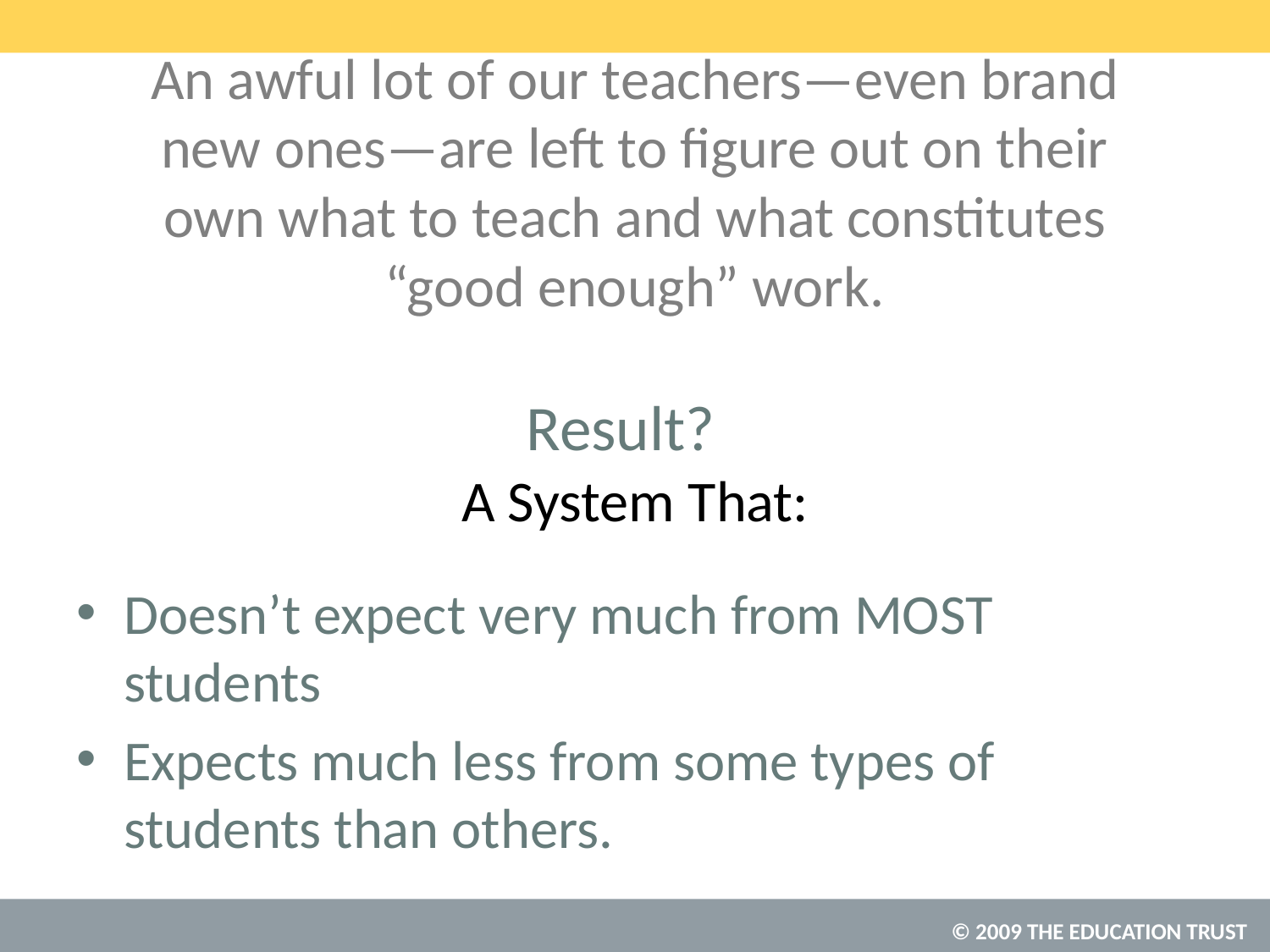

An awful lot of our teachers—even brand new ones—are left to figure out on their own what to teach and what constitutes “good enough” work.
# Result? A System That:
Doesn’t expect very much from MOST students
Expects much less from some types of students than others.